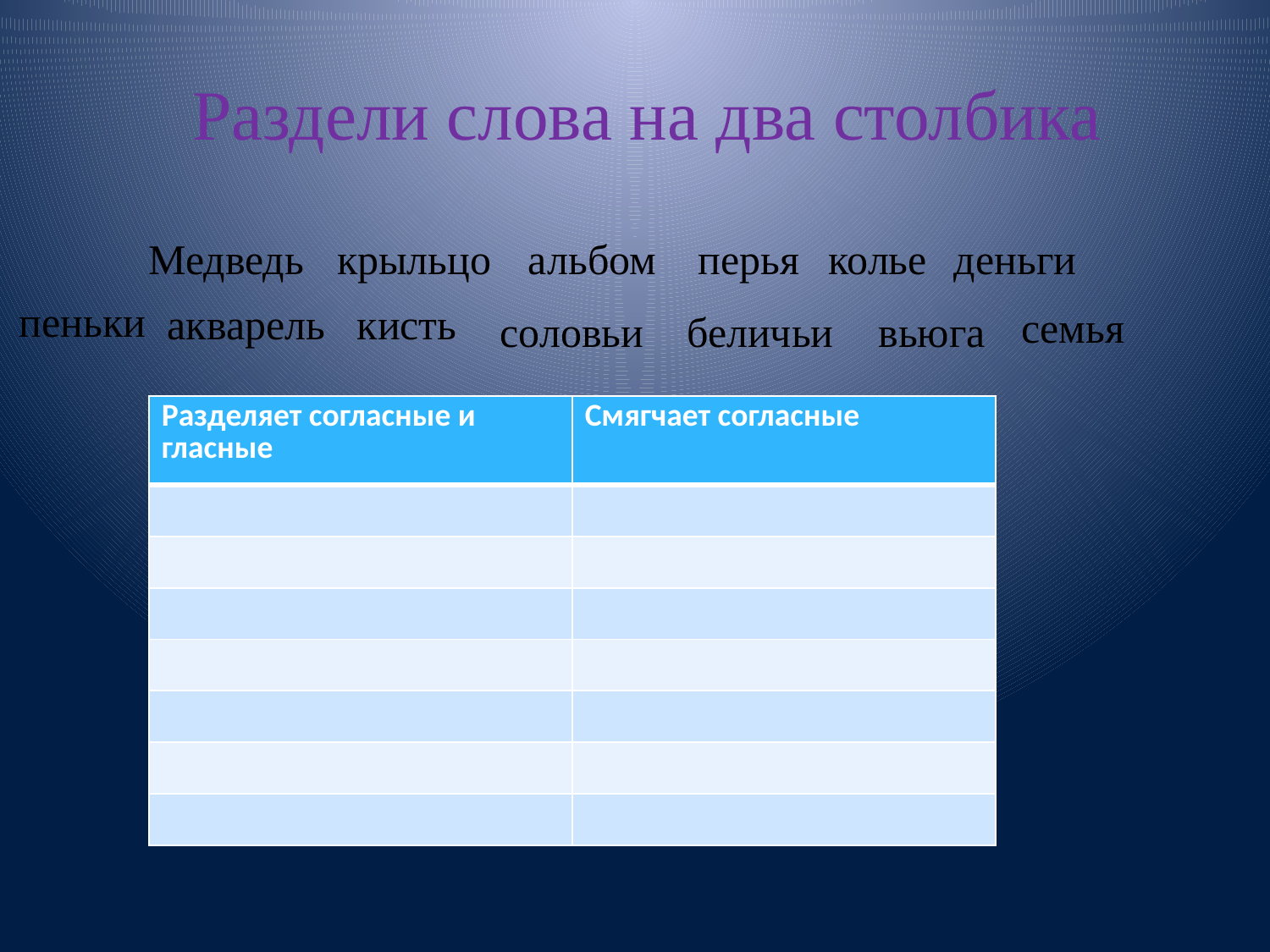

Раздели слова на два столбика
крыльцо
колье
Медведь
альбом
перья
деньги
 пеньки
акварель
кисть
семья
вьюга
соловьи
беличьи
| Разделяет согласные и гласные | Смягчает согласные |
| --- | --- |
|  |  |
|  |  |
|  |  |
|  |  |
|  |  |
|  |  |
|  |  |